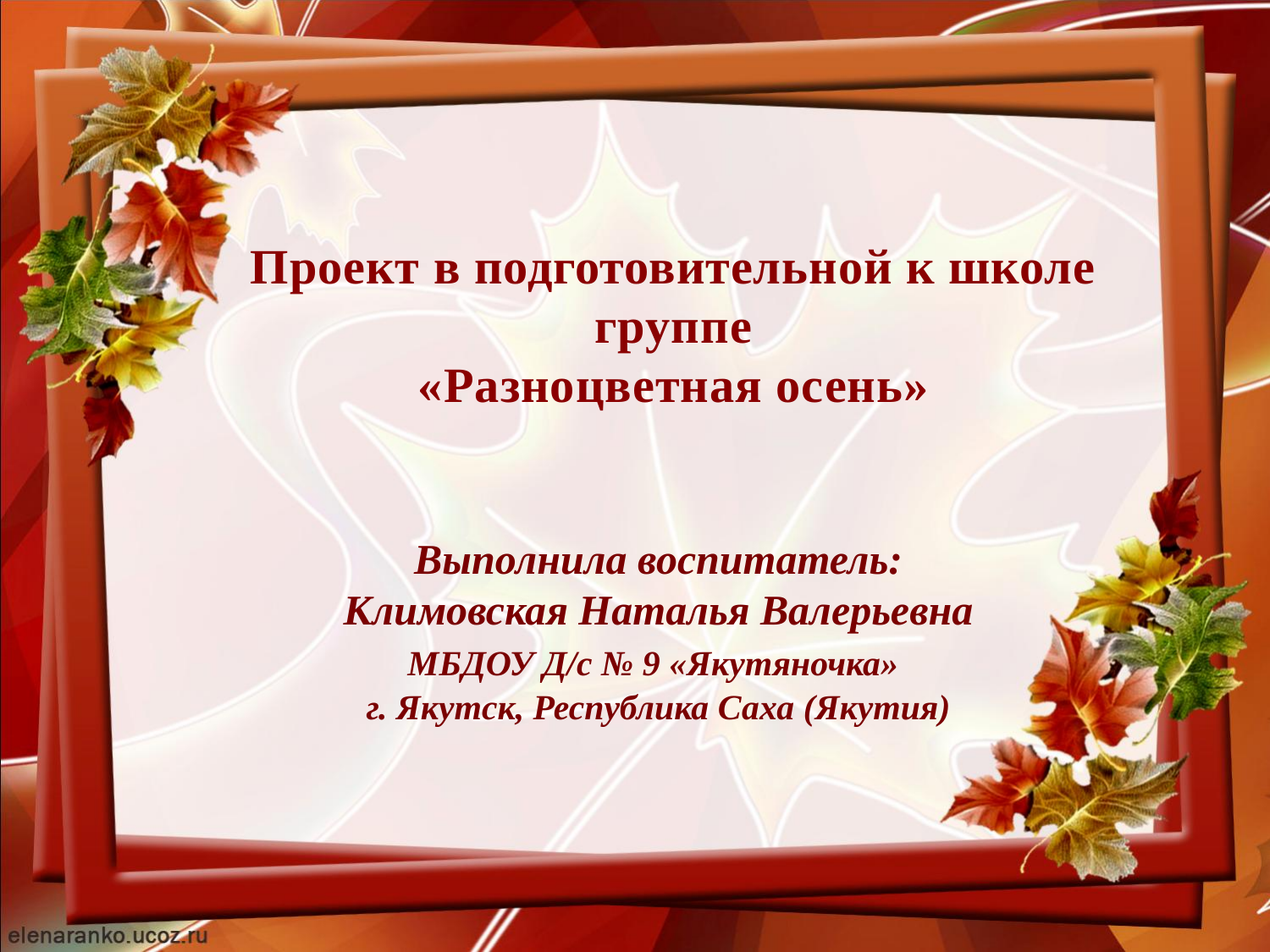

# Проект в подготовительной к школе группе «Разноцветная осень»
Выполнила воспитатель:
Климовская Наталья Валерьевна
МБДОУ Д/с № 9 «Якутяночка»
г. Якутск, Республика Саха (Якутия)